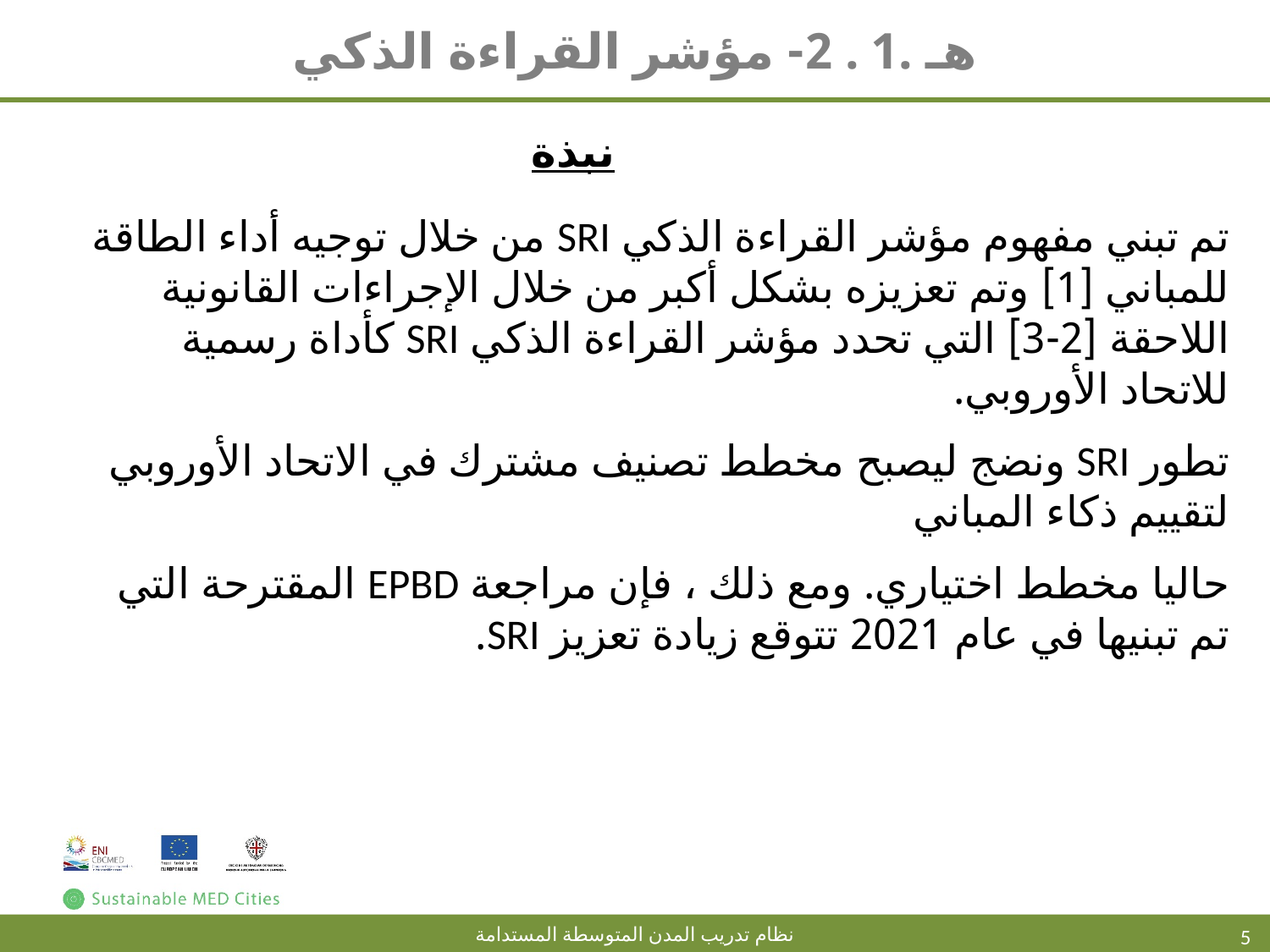

# هـ .1 . 2- مؤشر القراءة الذكي
نبذة

تم تبني مفهوم مؤشر القراءة الذكي SRI من خلال توجيه أداء الطاقة للمباني [1] وتم تعزيزه بشكل أكبر من خلال الإجراءات القانونية اللاحقة [2-3] التي تحدد مؤشر القراءة الذكي SRI كأداة رسمية للاتحاد الأوروبي.
تطور SRI ونضج ليصبح مخطط تصنيف مشترك في الاتحاد الأوروبي لتقييم ذكاء المباني
حاليا مخطط اختياري. ومع ذلك ، فإن مراجعة EPBD المقترحة التي تم تبنيها في عام 2021 تتوقع زيادة تعزيز SRI.

5